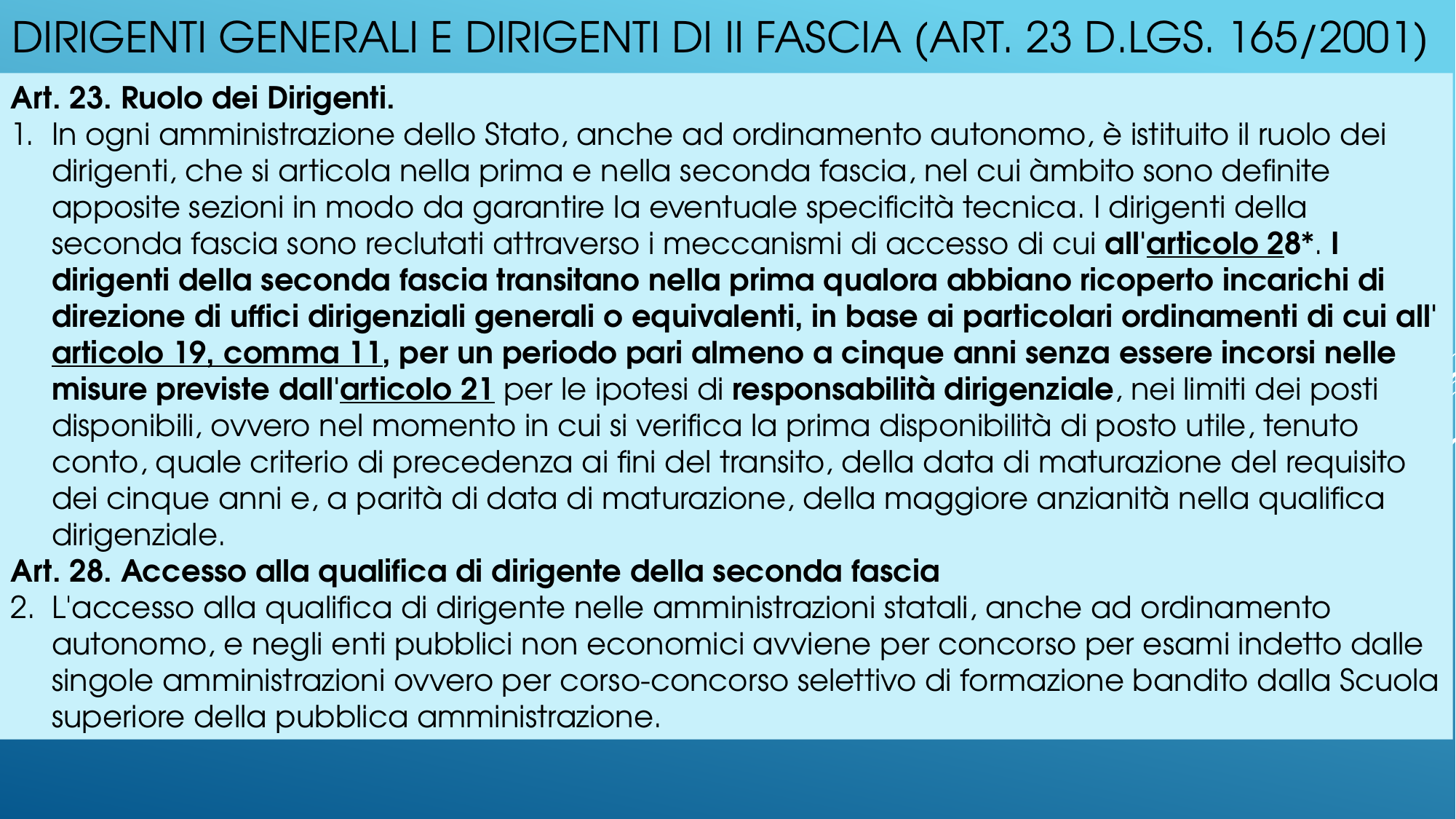

# DIRIGENTI GENERALI E DIRIGENTI DI II FASCIA (art. 23 d.lgs. 165/2001)
Art. 23. Ruolo dei Dirigenti.
In ogni amministrazione dello Stato, anche ad ordinamento autonomo, è istituito il ruolo dei dirigenti, che si articola nella prima e nella seconda fascia, nel cui àmbito sono definite apposite sezioni in modo da garantire la eventuale specificità tecnica. I dirigenti della seconda fascia sono reclutati attraverso i meccanismi di accesso di cui all'articolo 28*. I dirigenti della seconda fascia transitano nella prima qualora abbiano ricoperto incarichi di direzione di uffici dirigenziali generali o equivalenti, in base ai particolari ordinamenti di cui all'articolo 19, comma 11, per un periodo pari almeno a cinque anni senza essere incorsi nelle misure previste dall'articolo 21 per le ipotesi di responsabilità dirigenziale, nei limiti dei posti disponibili, ovvero nel momento in cui si verifica la prima disponibilità di posto utile, tenuto conto, quale criterio di precedenza ai fini del transito, della data di maturazione del requisito dei cinque anni e, a parità di data di maturazione, della maggiore anzianità nella qualifica dirigenziale.
Art. 28. Accesso alla qualifica di dirigente della seconda fascia
L'accesso alla qualifica di dirigente nelle amministrazioni statali, anche ad ordinamento autonomo, e negli enti pubblici non economici avviene per concorso per esami indetto dalle singole amministrazioni ovvero per corso-concorso selettivo di formazione bandito dalla Scuola superiore della pubblica amministrazione.